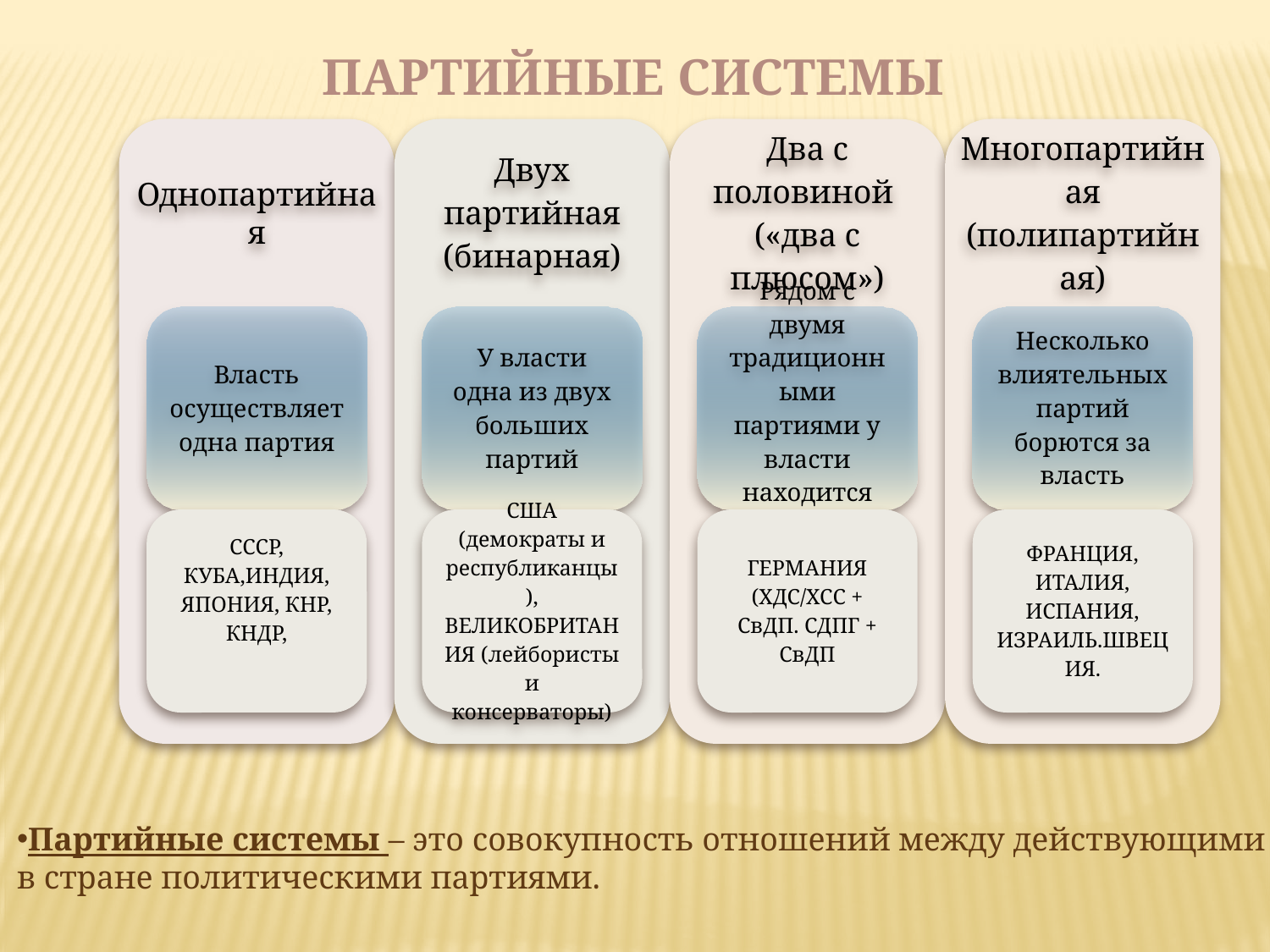

Партийные системы
Однопартийная
Власть осуществляет одна партия
СССР, КУБА,ИНДИЯ, ЯПОНИЯ, КНР, КНДР,
Двух партийная
(бинарная)
У власти одна из двух больших партий
США (демократы и республиканцы), ВЕЛИКОБРИТАНИЯ (лейбористы и консерваторы)
Несколько влиятельных партий борются за власть
ФРАНЦИЯ, ИТАЛИЯ, ИСПАНИЯ, ИЗРАИЛЬ.ШВЕЦИЯ.
Два с половиной
(«два с плюсом»)
Многопартийная
(полипартийная)
Рядом с двумя традиционными партиями у власти находится третья
ГЕРМАНИЯ (ХДС/ХСС + СвДП. СДПГ + СвДП
Партийные системы – это совокупность отношений между действующими
в стране политическими партиями.